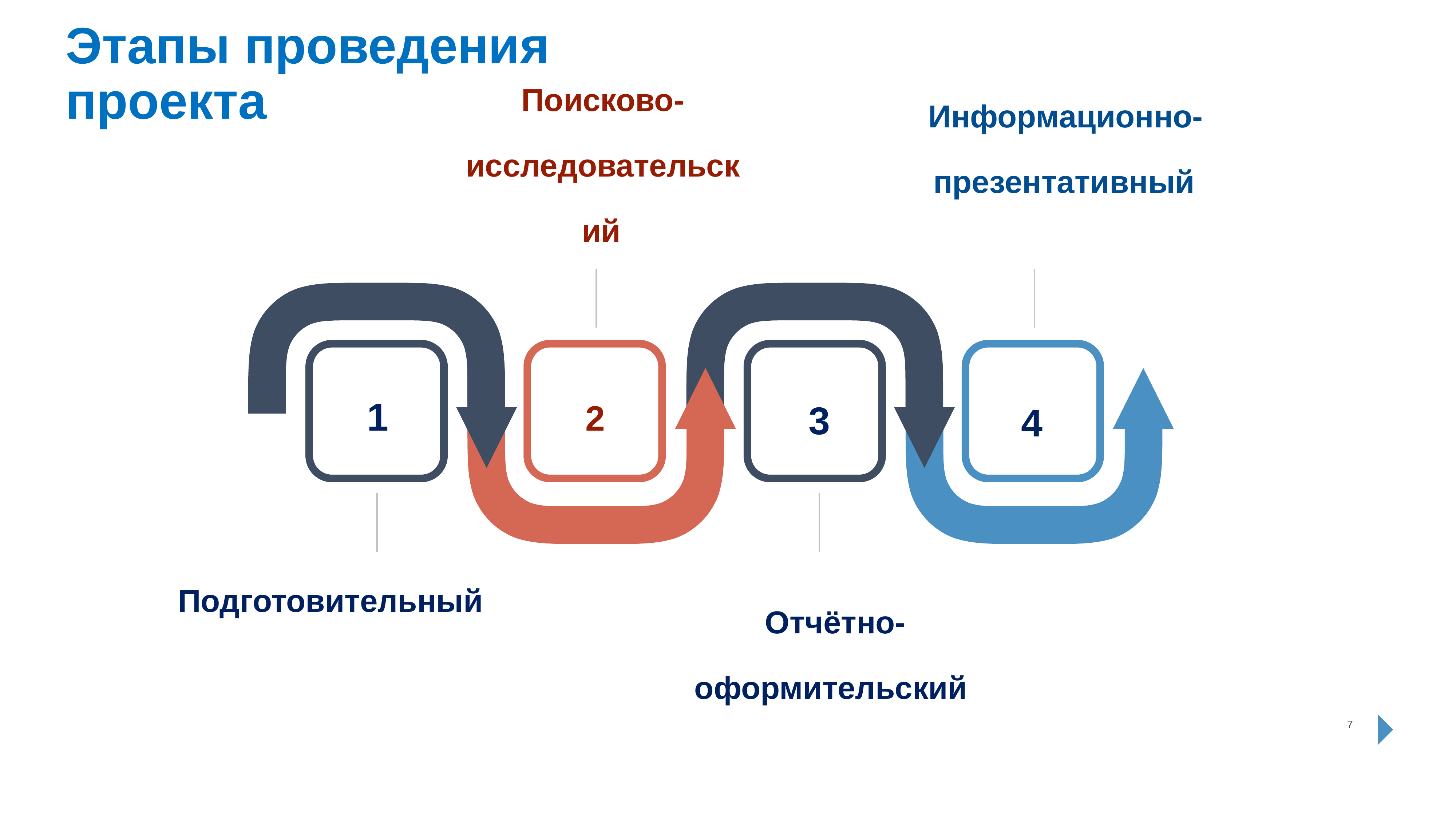

# Этапы проведения проекта
Поисково-исследовательский
Информационно-презентативный

2

1
3
4

Подготовительный
Отчётно-оформительский
7